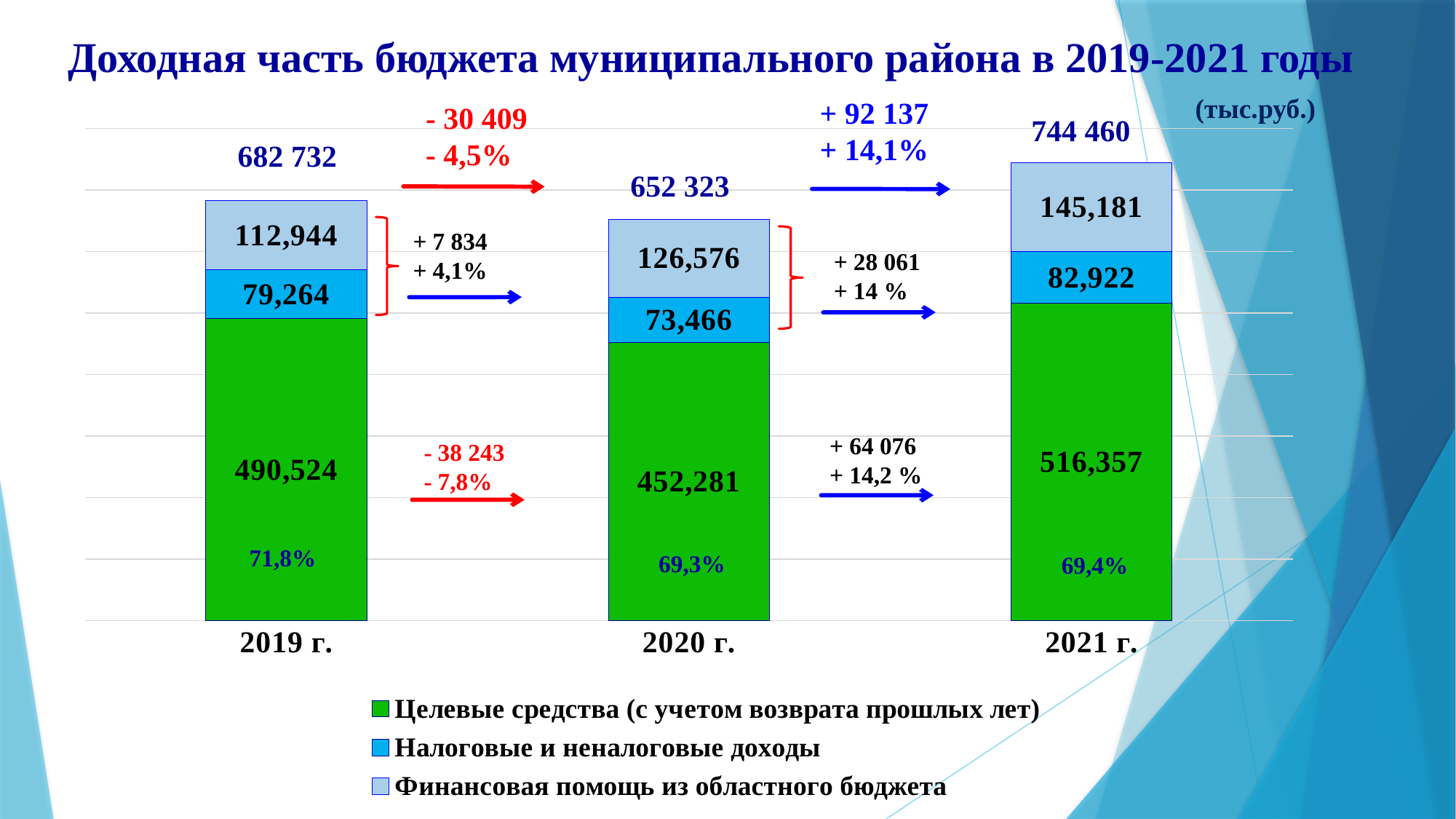

# Доходная часть бюджета муниципального района в 2019-2021 годы
(тыс.руб.)
+ 92 137
+ 14,1%
- 30 409
- 4,5%
744 460

### Chart

| Category | Целевые средства (с учетом возврата прошлых лет) | Налоговые и неналоговые доходы | Финансовая помощь из областного бюджета |
|---|---|---|---|
| 2019 г. | 490524.0 | 79264.0 | 112944.0 |
| 2020 г. | 452281.0 | 73466.0 | 126576.0 |
| 2021 г. | 516357.0 | 82922.0 | 145181.0 |
682 732
652 323

+ 7 834
+ 4,1%

+ 28 061
+ 14 %
+ 64 076
+ 14,2 %
- 38 243
- 7,8%
71,8%
69,3%
69,4%